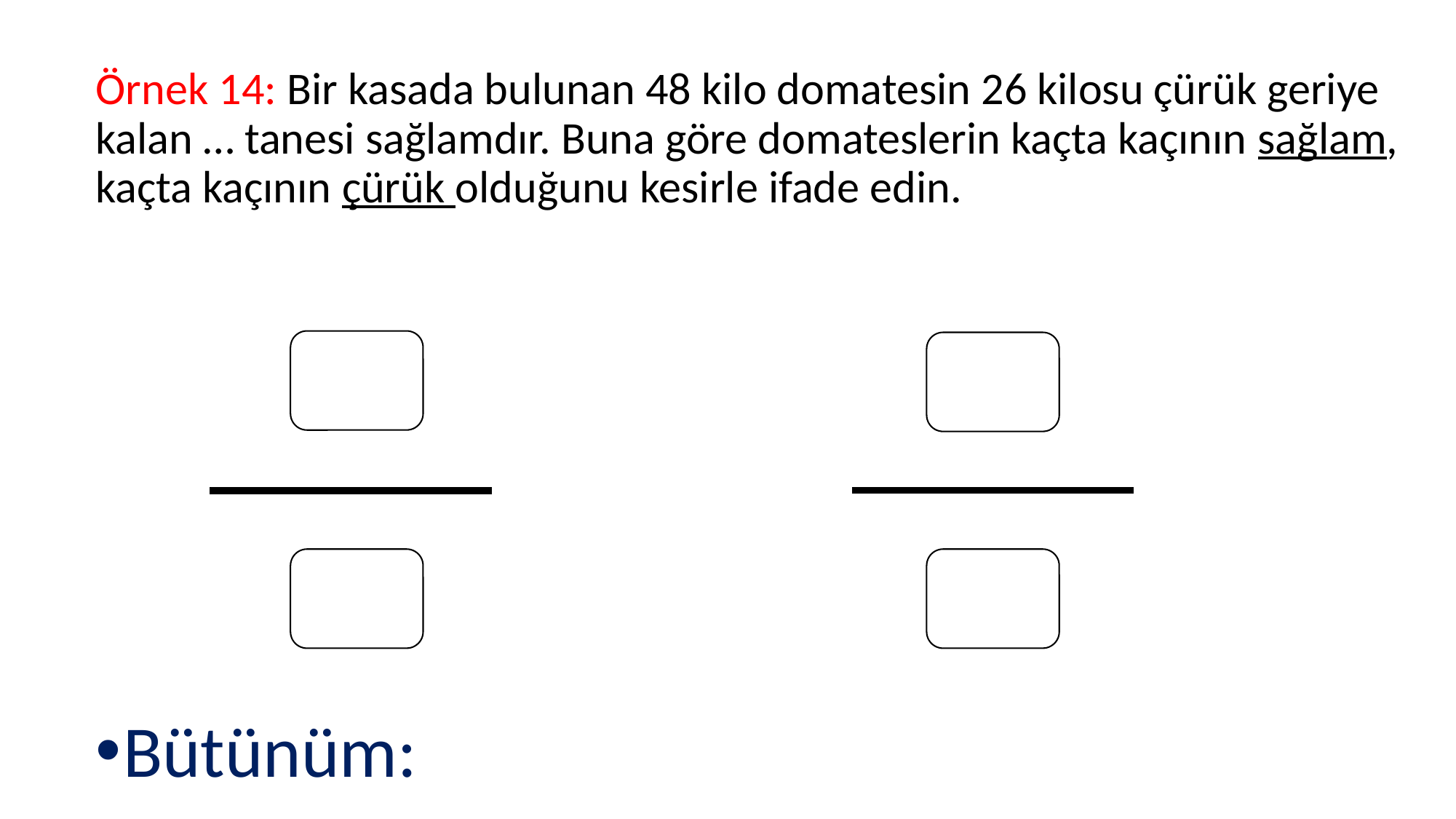

# Örnek 14: Bir kasada bulunan 48 kilo domatesin 26 kilosu çürük geriye kalan … tanesi sağlamdır. Buna göre domateslerin kaçta kaçının sağlam, kaçta kaçının çürük olduğunu kesirle ifade edin.

Bütünüm: